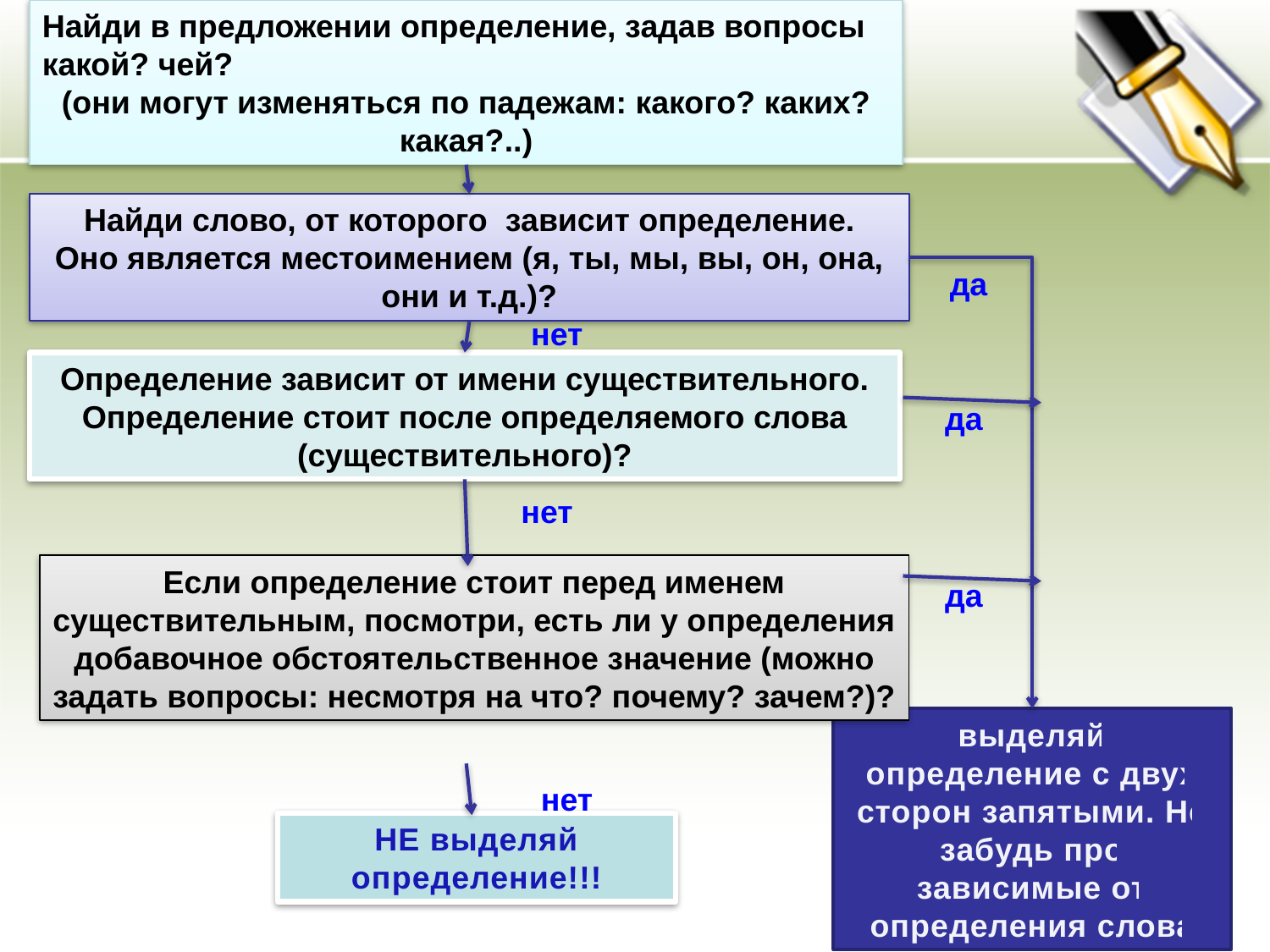

Найди в предложении определение, задав вопросы какой? чей?
(они могут изменяться по падежам: какого? каких? какая?..)
Найди слово, от которого  зависит определение.
Оно является местоимением (я, ты, мы, вы, он, она, они и т.д.)?
да
нет
Определение зависит от имени существительного. Определение стоит после определяемого слова (существительного)?
да
нет
Если определение стоит перед именем существительным, посмотри, есть ли у определения добавочное обстоятельственное значение (можно задать вопросы: несмотря на что? почему? зачем?)?
да
выделяй определение с двух сторон запятыми. Не забудь про зависимые от определения слова
нет
НЕ выделяй определение!!!